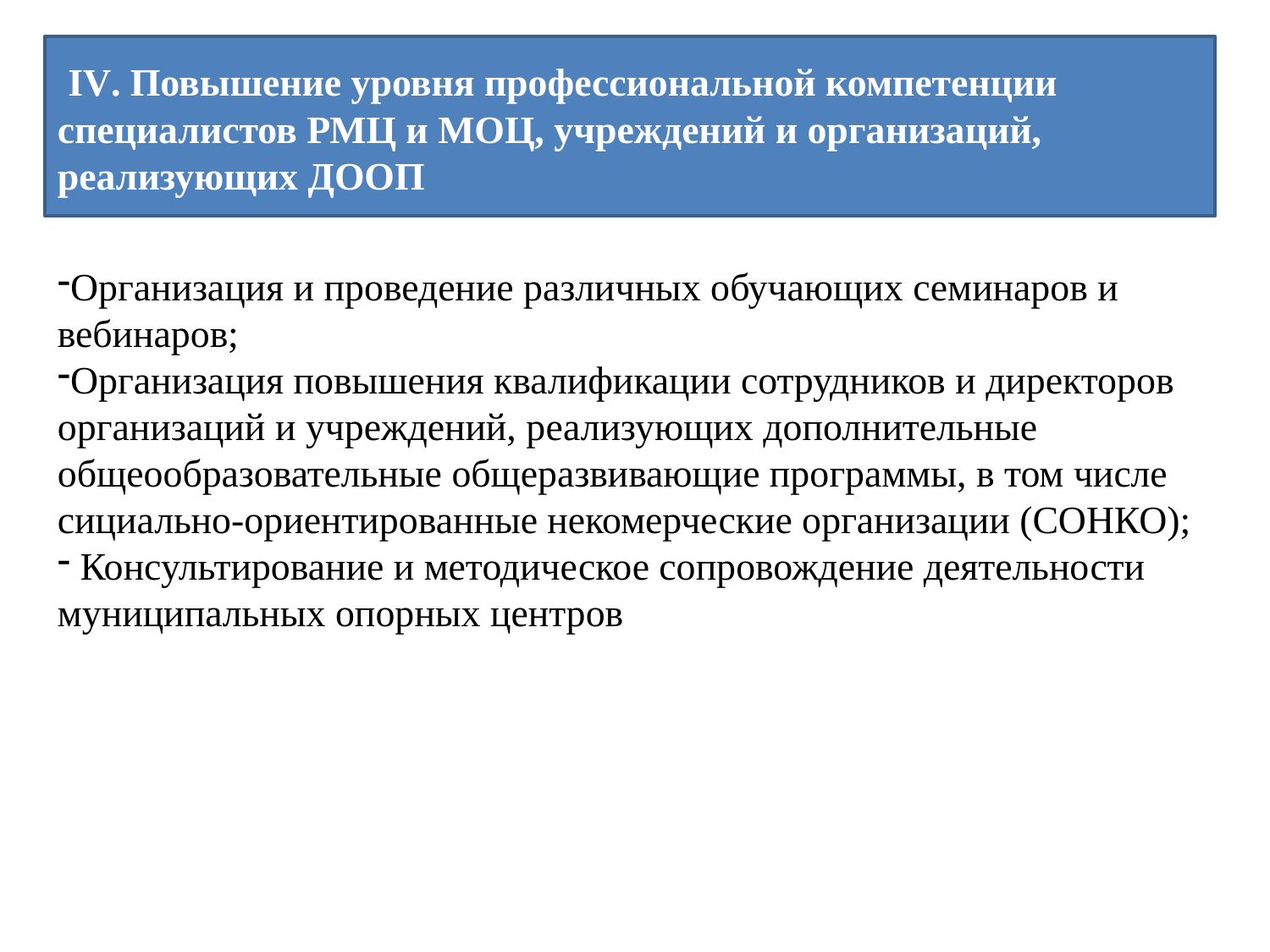

IV. Повышение уровня профессиональной компетенции специалистов РМЦ и МОЦ, учреждений и организаций, реализующих ДООП
Организация и проведение различных обучающих семинаров и вебинаров;
Организация повышения квалификации сотрудников и директоров организаций и учреждений, реализующих дополнительные общеообразовательные общеразвивающие программы, в том числе сициально-ориентированные некомерческие организации (СОНКО);
 Консультирование и методическое сопровождение деятельности муниципальных опорных центров